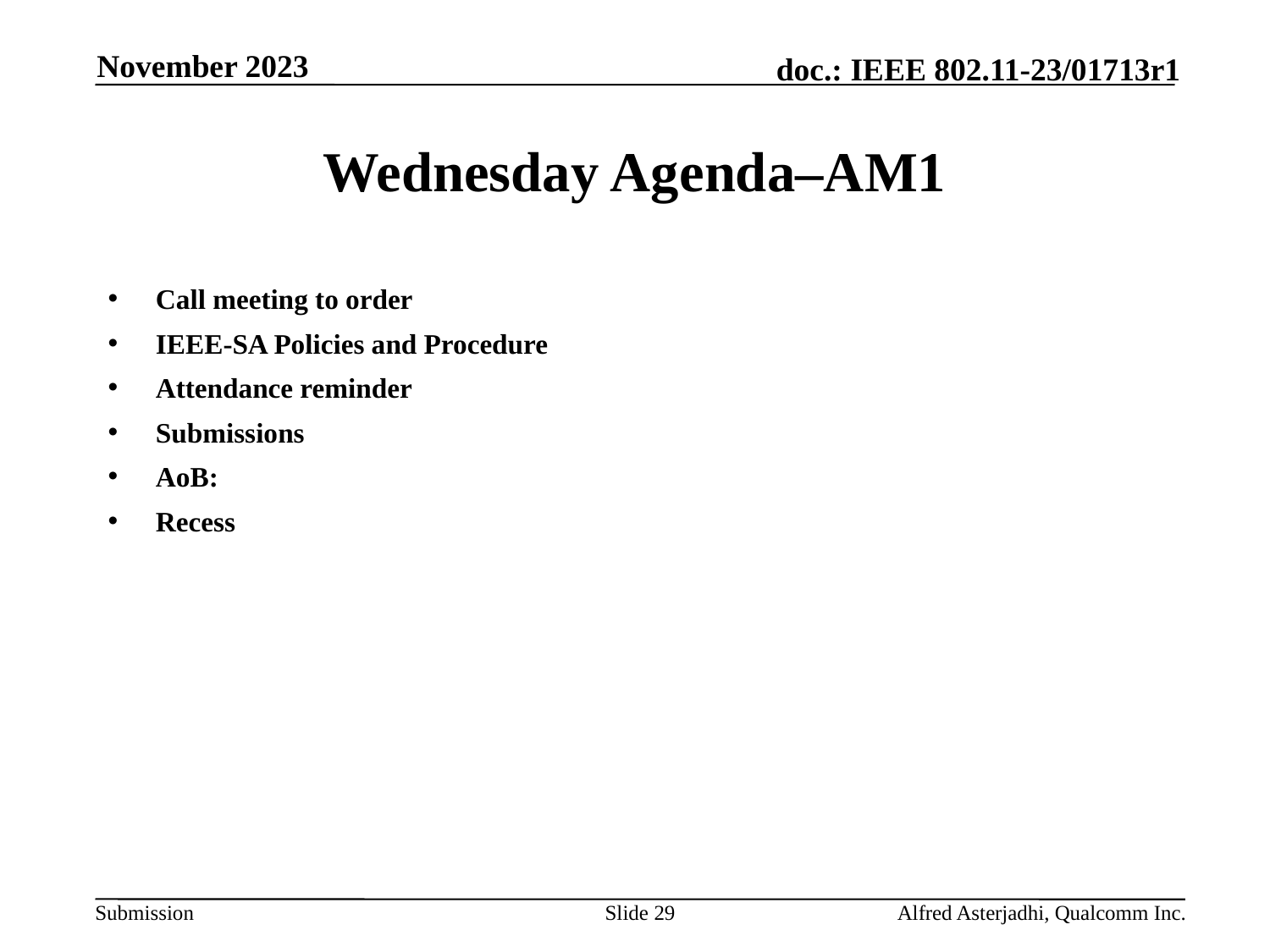

November 2023
# Wednesday Agenda–AM1
Call meeting to order
IEEE-SA Policies and Procedure
Attendance reminder
Submissions
AoB:
Recess
Slide 29
Alfred Asterjadhi, Qualcomm Inc.